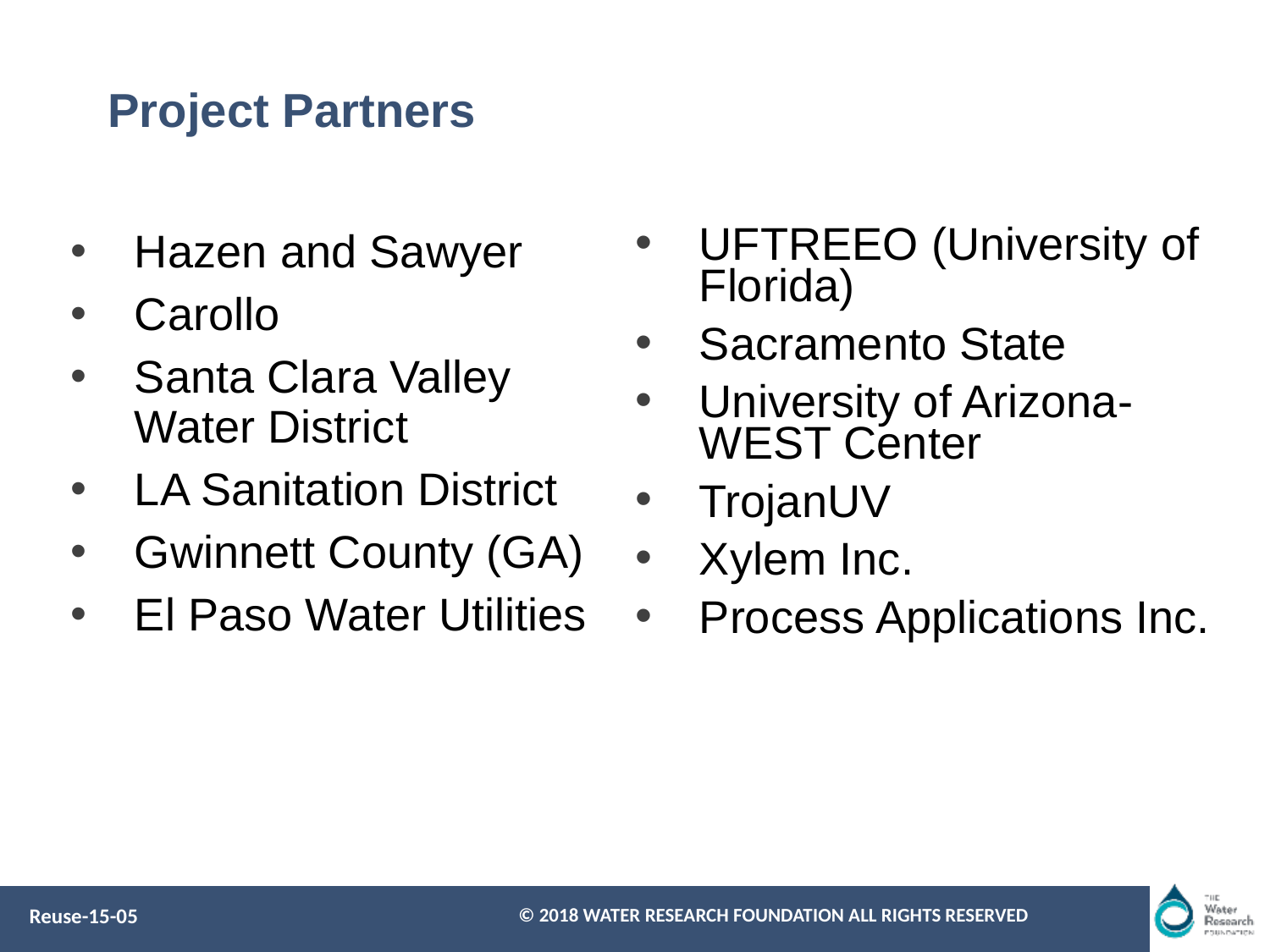

# Project Partners
Hazen and Sawyer
Carollo
Santa Clara Valley Water District
LA Sanitation District
Gwinnett County (GA)
El Paso Water Utilities

UFTREEO (University of Florida)
Sacramento State
University of Arizona-WEST Center
TrojanUV
Xylem Inc.
Process Applications Inc.